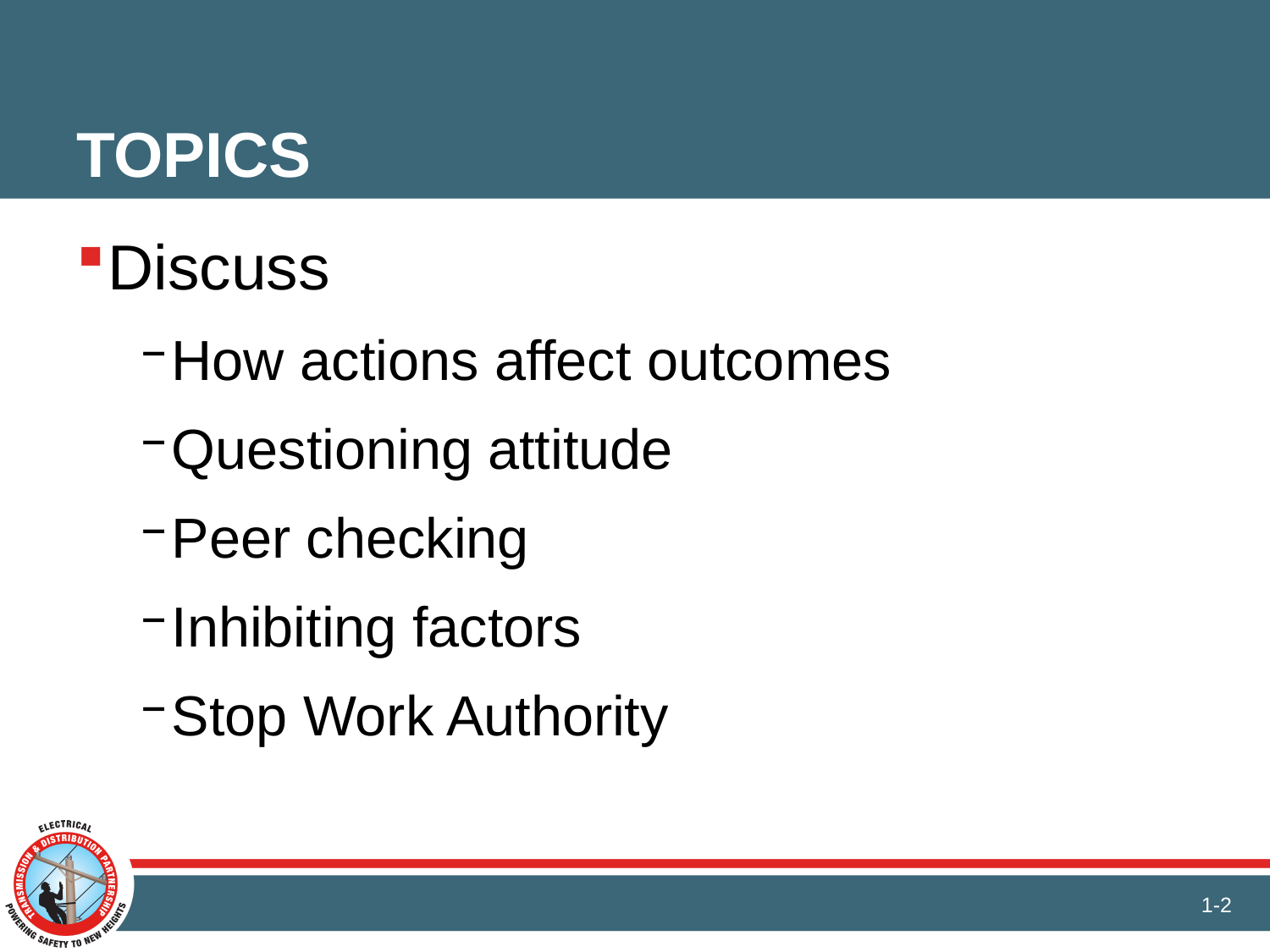

# topics
Discuss
How actions affect outcomes
Questioning attitude
Peer checking
Inhibiting factors
Stop Work Authority
1-2